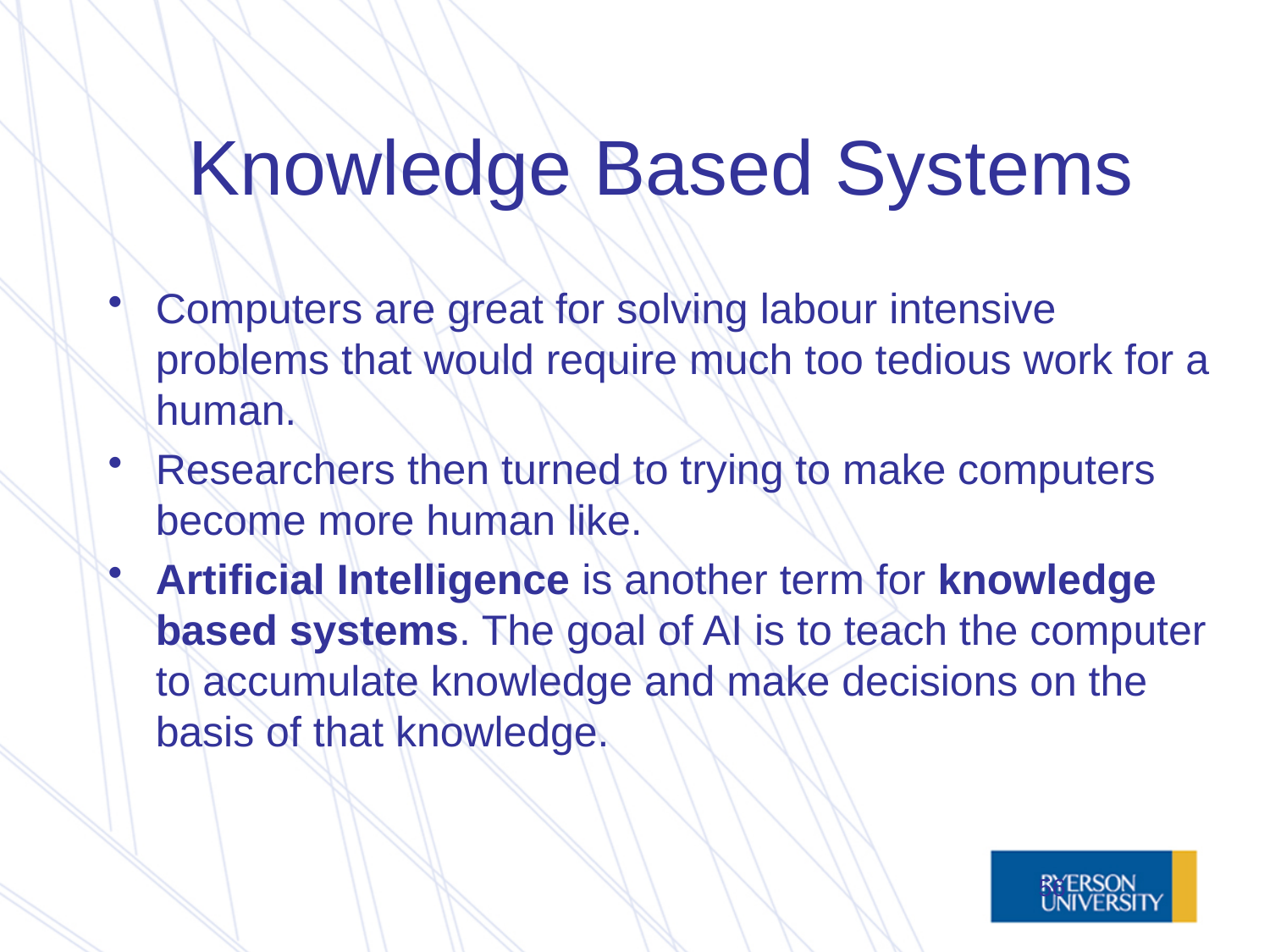

# Knowledge Based Systems
Computers are great for solving labour intensive problems that would require much too tedious work for a human.
Researchers then turned to trying to make computers become more human like.
Artificial Intelligence is another term for knowledge based systems. The goal of AI is to teach the computer to accumulate knowledge and make decisions on the basis of that knowledge.
56